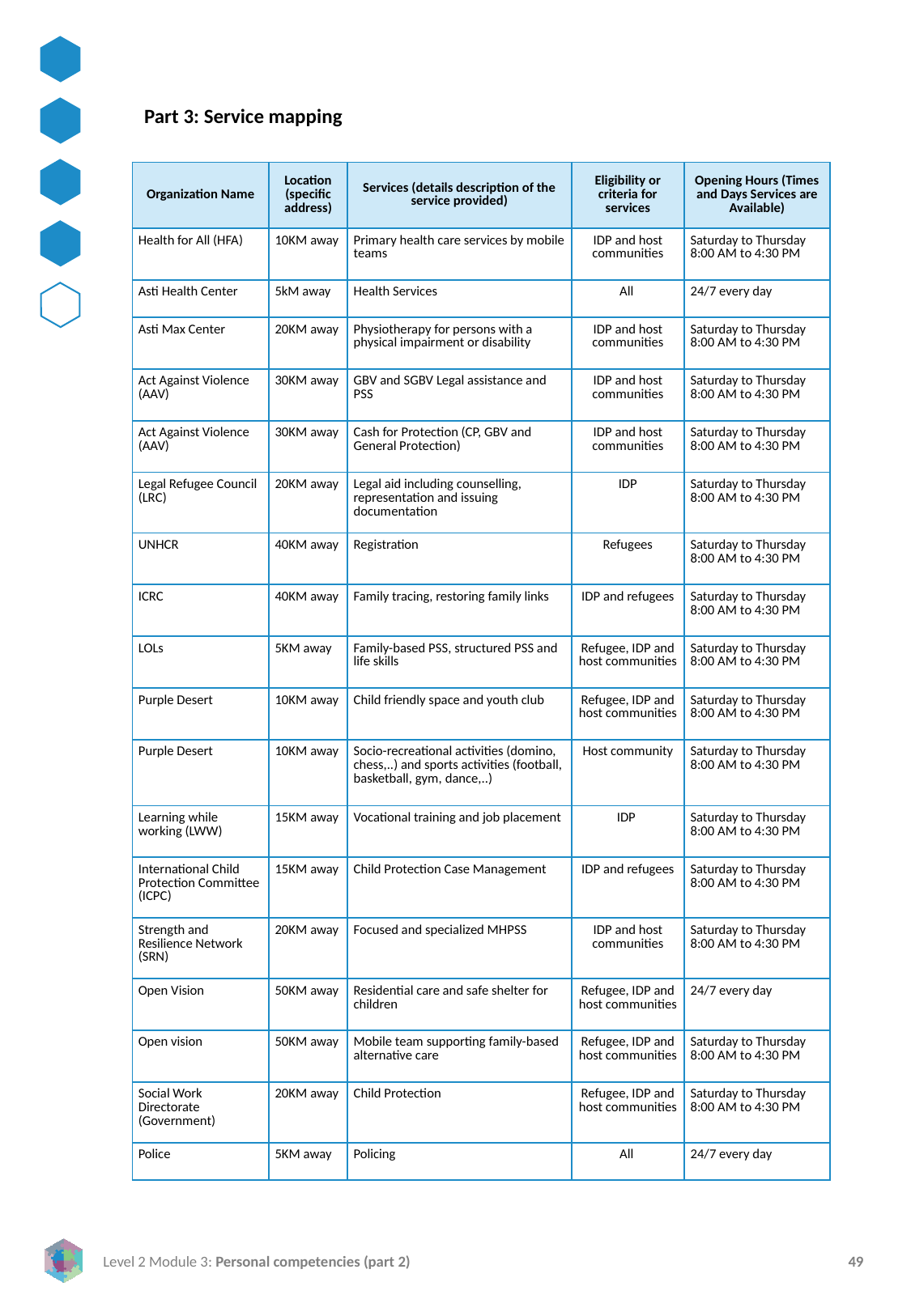

Part 3: Service mapping

| Organization Name | Location (specific address) | Services (details description of the service provided) | Eligibility or criteria for services | Opening Hours (Times and Days Services are Available) |
| --- | --- | --- | --- | --- |
| Health for All (HFA) | 10KM away | Primary health care services by mobile teams | IDP and host communities | Saturday to Thursday 8:00 AM to 4:30 PM |
| Asti Health Center | 5kM away | Health Services | All | 24/7 every day |
| Asti Max Center | 20KM away | Physiotherapy for persons with a physical impairment or disability | IDP and host communities | Saturday to Thursday 8:00 AM to 4:30 PM |
| Act Against Violence (AAV) | 30KM away | GBV and SGBV Legal assistance and PSS | IDP and host communities | Saturday to Thursday 8:00 AM to 4:30 PM |
| Act Against Violence (AAV) | 30KM away | Cash for Protection (CP, GBV and General Protection) | IDP and host communities | Saturday to Thursday 8:00 AM to 4:30 PM |
| Legal Refugee Council (LRC) | 20KM away | Legal aid including counselling, representation and issuing documentation | IDP | Saturday to Thursday 8:00 AM to 4:30 PM |
| UNHCR | 40KM away | Registration | Refugees | Saturday to Thursday 8:00 AM to 4:30 PM |
| ICRC | 40KM away | Family tracing, restoring family links | IDP and refugees | Saturday to Thursday 8:00 AM to 4:30 PM |
| LOLs | 5KM away | Family-based PSS, structured PSS and life skills | Refugee, IDP and host communities | Saturday to Thursday 8:00 AM to 4:30 PM |
| Purple Desert | 10KM away | Child friendly space and youth club | Refugee, IDP and host communities | Saturday to Thursday 8:00 AM to 4:30 PM |
| Purple Desert | 10KM away | Socio-recreational activities (domino, chess,..) and sports activities (football, basketball, gym, dance,..) | Host community | Saturday to Thursday 8:00 AM to 4:30 PM |
| Learning while working (LWW) | 15KM away | Vocational training and job placement | IDP | Saturday to Thursday 8:00 AM to 4:30 PM |
| International Child Protection Committee (ICPC) | 15KM away | Child Protection Case Management | IDP and refugees | Saturday to Thursday 8:00 AM to 4:30 PM |
| Strength and Resilience Network (SRN) | 20KM away | Focused and specialized MHPSS | IDP and host communities | Saturday to Thursday 8:00 AM to 4:30 PM |
| Open Vision | 50KM away | Residential care and safe shelter for children | Refugee, IDP and host communities | 24/7 every day |
| Open vision | 50KM away | Mobile team supporting family-based alternative care | Refugee, IDP and host communities | Saturday to Thursday 8:00 AM to 4:30 PM |
| Social Work Directorate (Government) | 20KM away | Child Protection | Refugee, IDP and host communities | Saturday to Thursday 8:00 AM to 4:30 PM |
| Police | 5KM away | Policing | All | 24/7 every day |